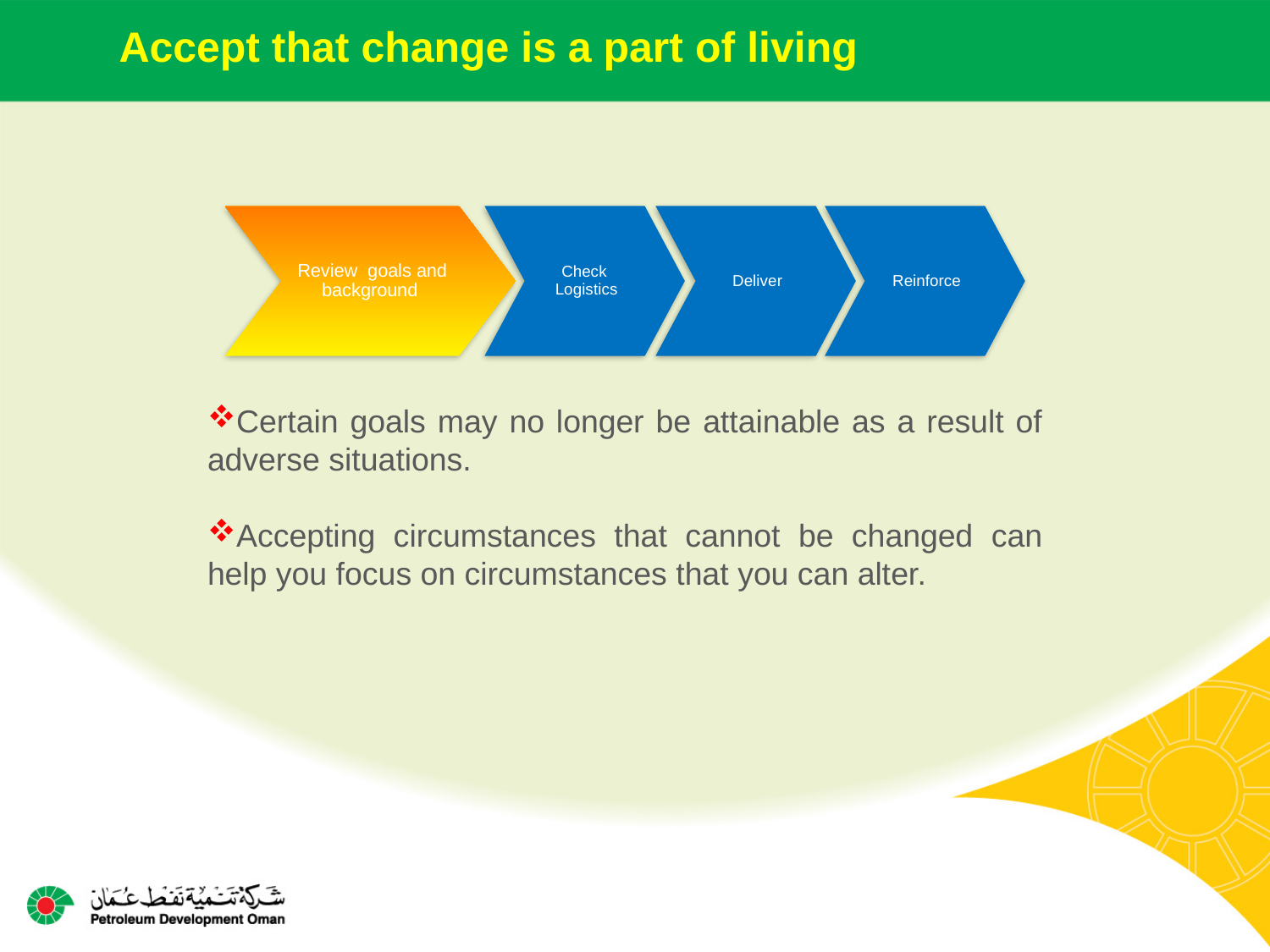

Accept that change is a part of living

Check
Logistics
Reinforce
Review  goals and background
Deliver

Certain goals may no longer be attainable as a result of adverse situations.

Accepting circumstances that cannot be changed can help you focus on circumstances that you can alter.